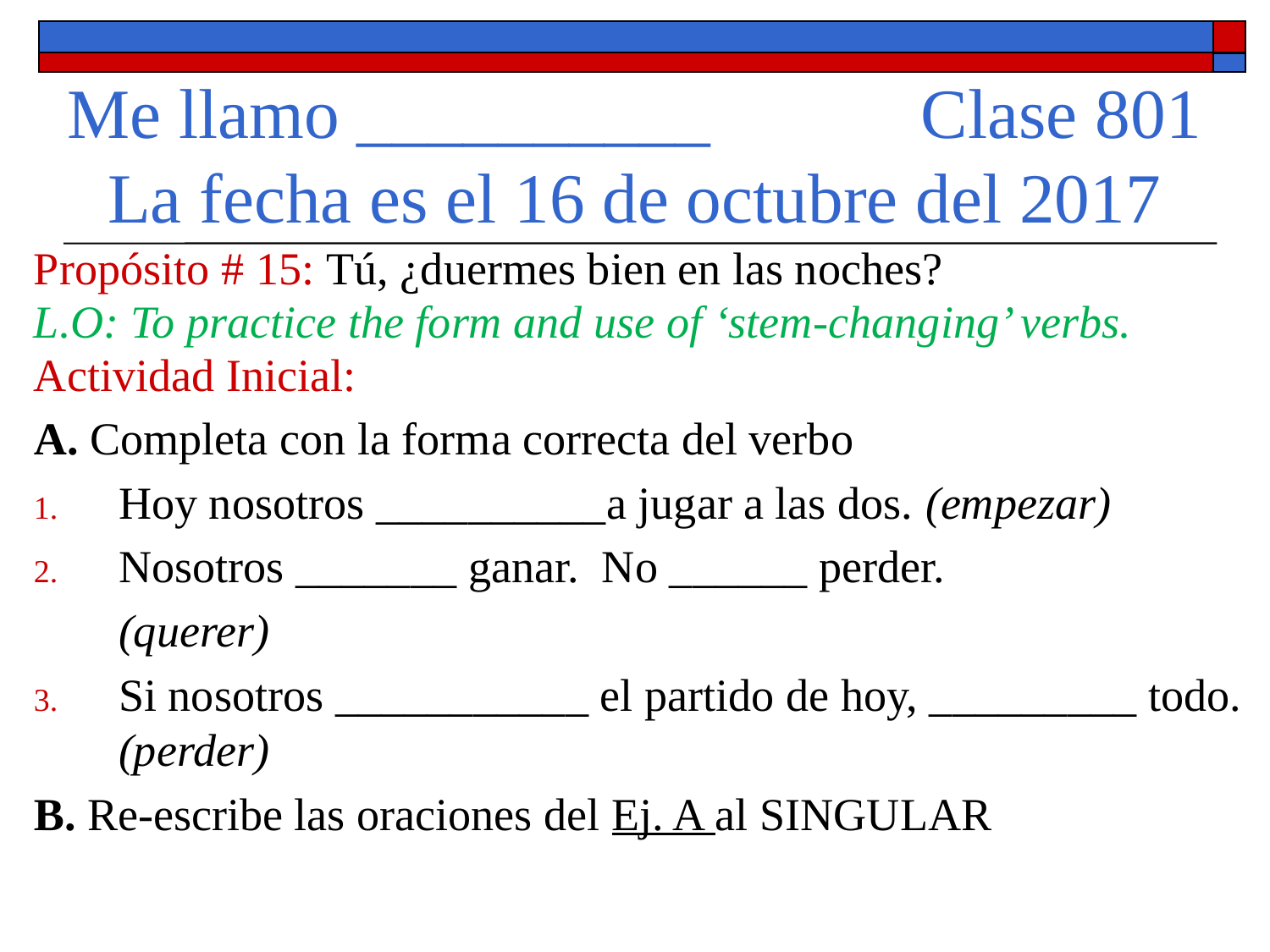

# Me llamo __________            Clase 801 La fecha es el 16 de octubre del 2017
Propósito # 15: Tú, ¿duermes bien en las noches?
L.O: To practice the form and use of ‘stem-changing’ verbs.
Actividad Inicial:
A. Completa con la forma correcta del verbo
Hoy nosotros __________a jugar a las dos. (empezar)
Nosotros _______ ganar.  No ______ perder.
	(querer)
Si nosotros ___________ el partido de hoy, _________ todo. (perder)
B. Re-escribe las oraciones del Ej. A al SINGULAR